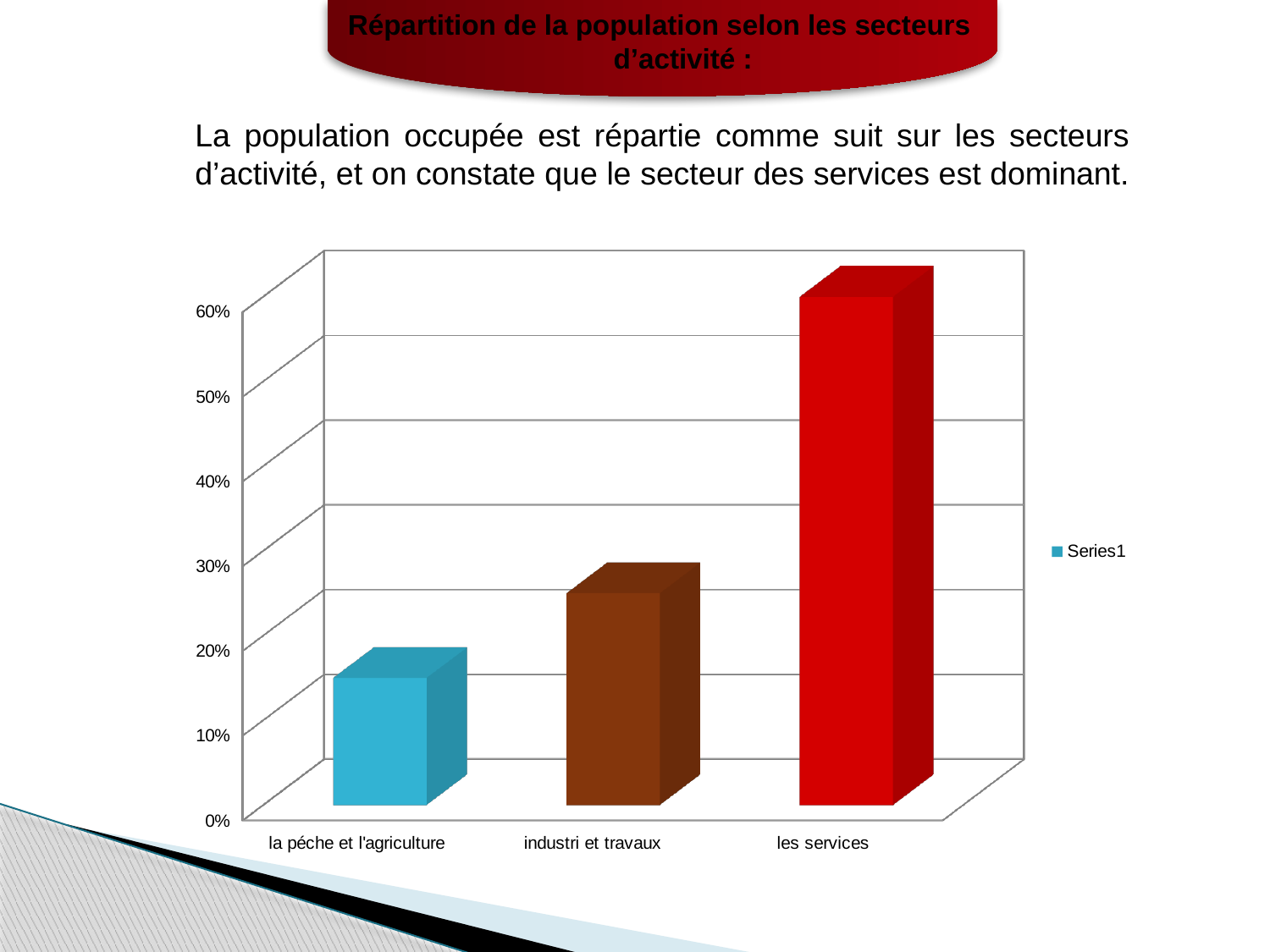

Répartition de la population selon les secteurs       d’activité :
La population occupée est répartie comme suit sur les secteurs d’activité, et on constate que le secteur des services est dominant.

[unsupported chart]